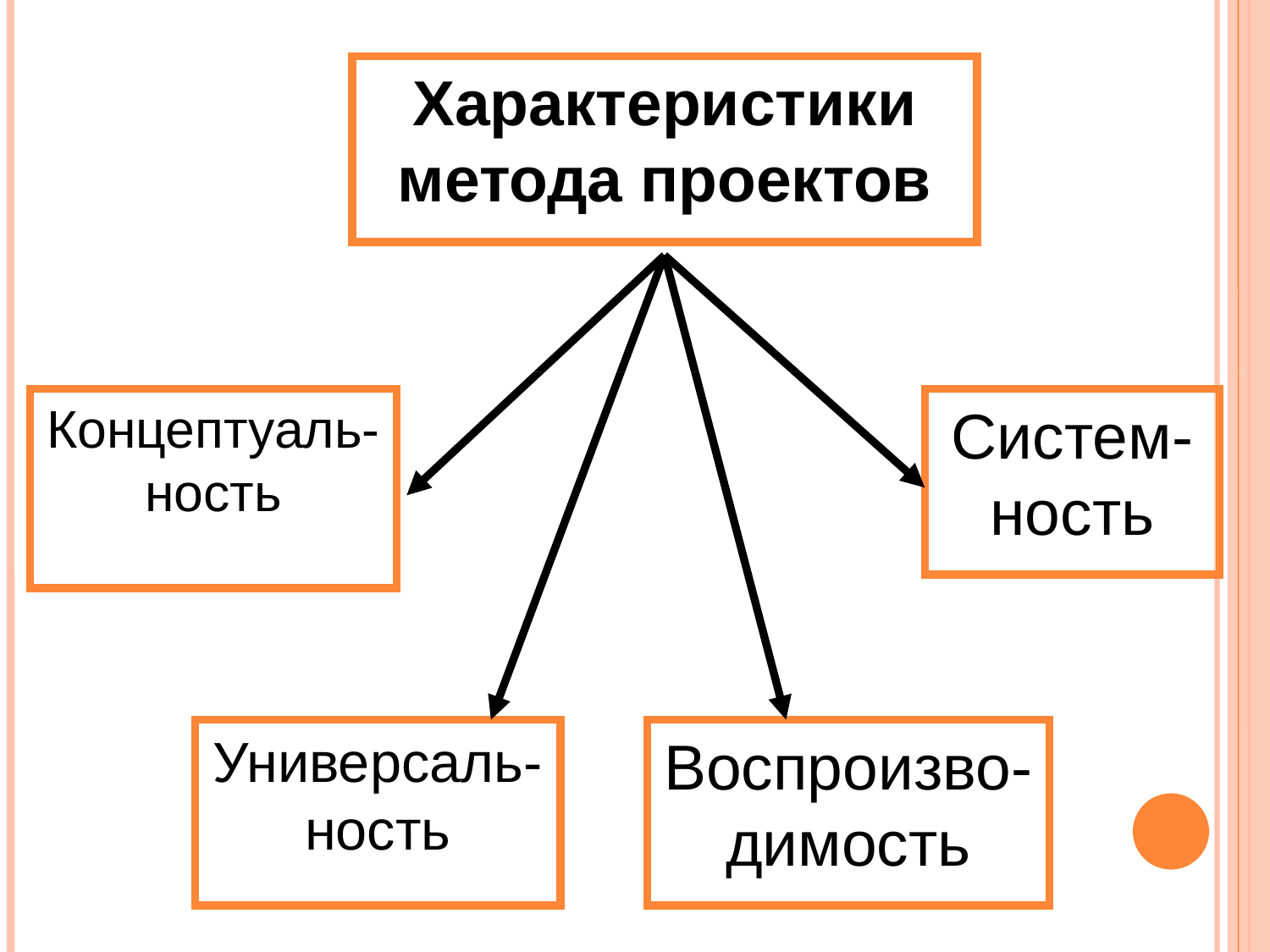

Характеристики метода проектов

Концептуаль-ность
Систем-
ность

Универсаль-ность
Воспроизво-димость